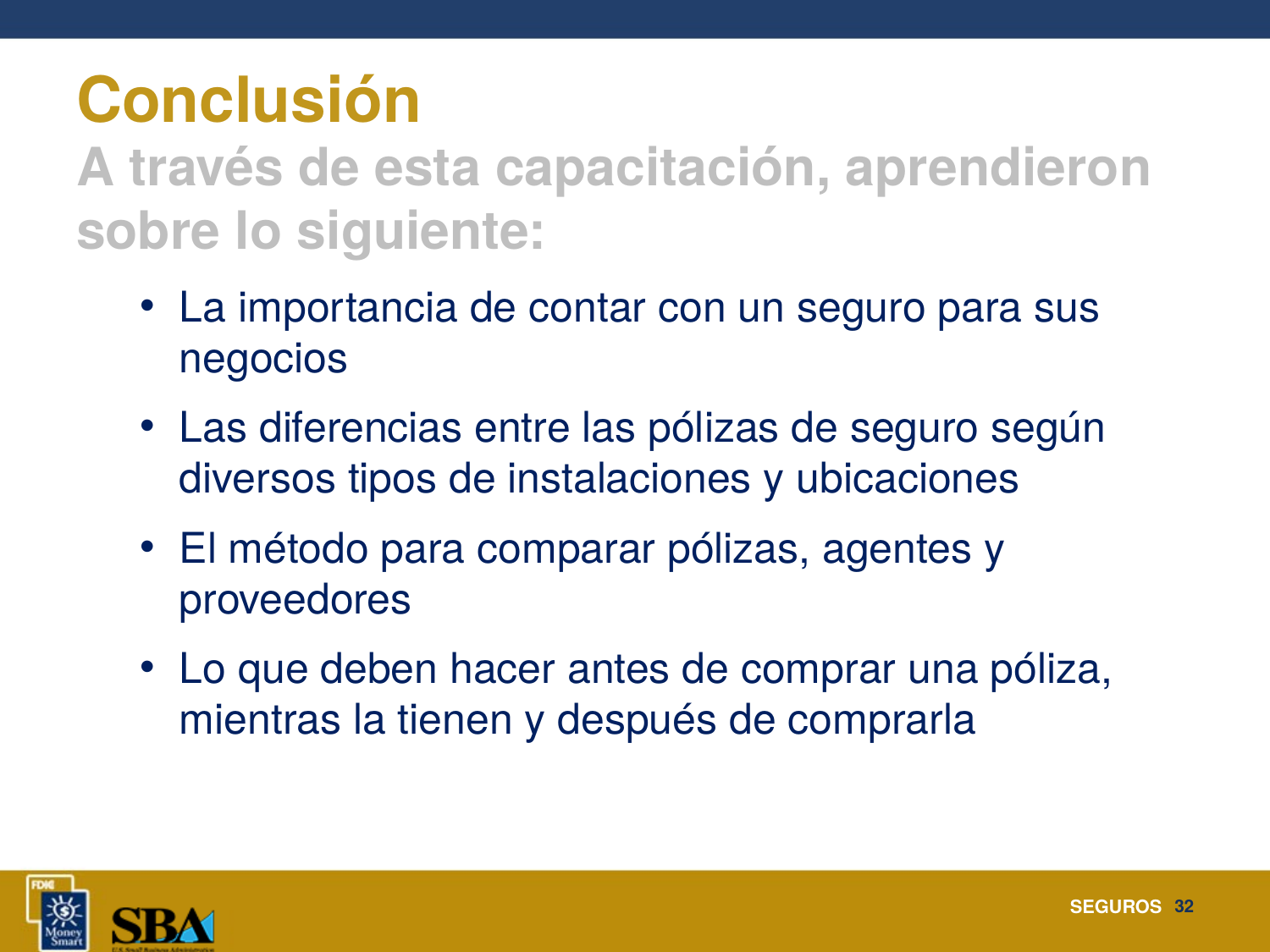

# Conclusión
A través de esta capacitación, aprendieron sobre lo siguiente:
La importancia de contar con un seguro para sus negocios
Las diferencias entre las pólizas de seguro según diversos tipos de instalaciones y ubicaciones
El método para comparar pólizas, agentes y proveedores
Lo que deben hacer antes de comprar una póliza, mientras la tienen y después de comprarla